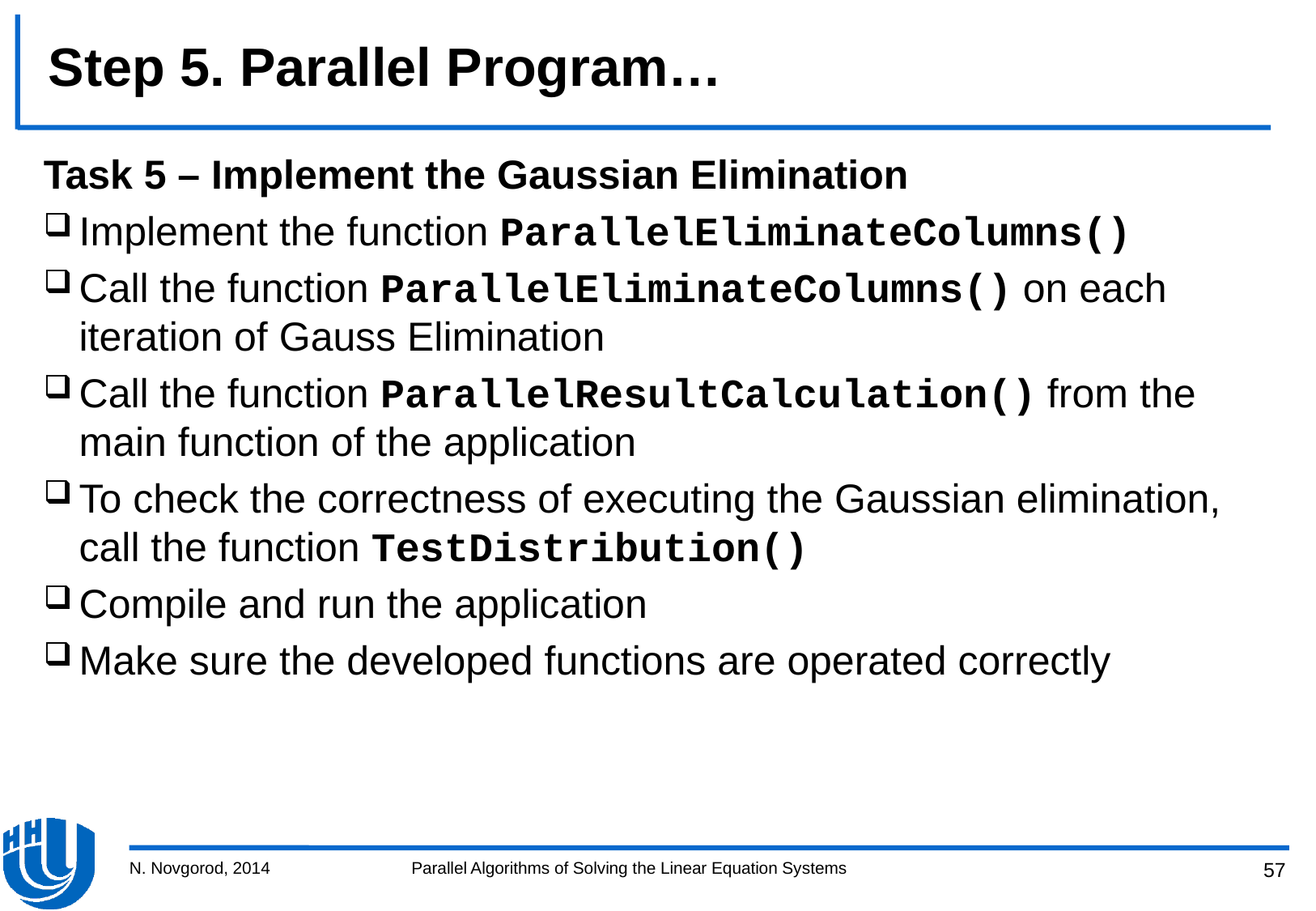

# Step 5. Parallel Program…
Task 5 – Implement the Gaussian Elimination
Implement the function ParallelEliminateColumns()
Call the function ParallelEliminateColumns() on each iteration of Gauss Elimination
Call the function ParallelResultCalculation() from the main function of the application
To check the correctness of executing the Gaussian elimination, call the function TestDistribution()
Compile and run the application
Make sure the developed functions are operated correctly
N. Novgorod, 2014
Parallel Algorithms of Solving the Linear Equation Systems
57